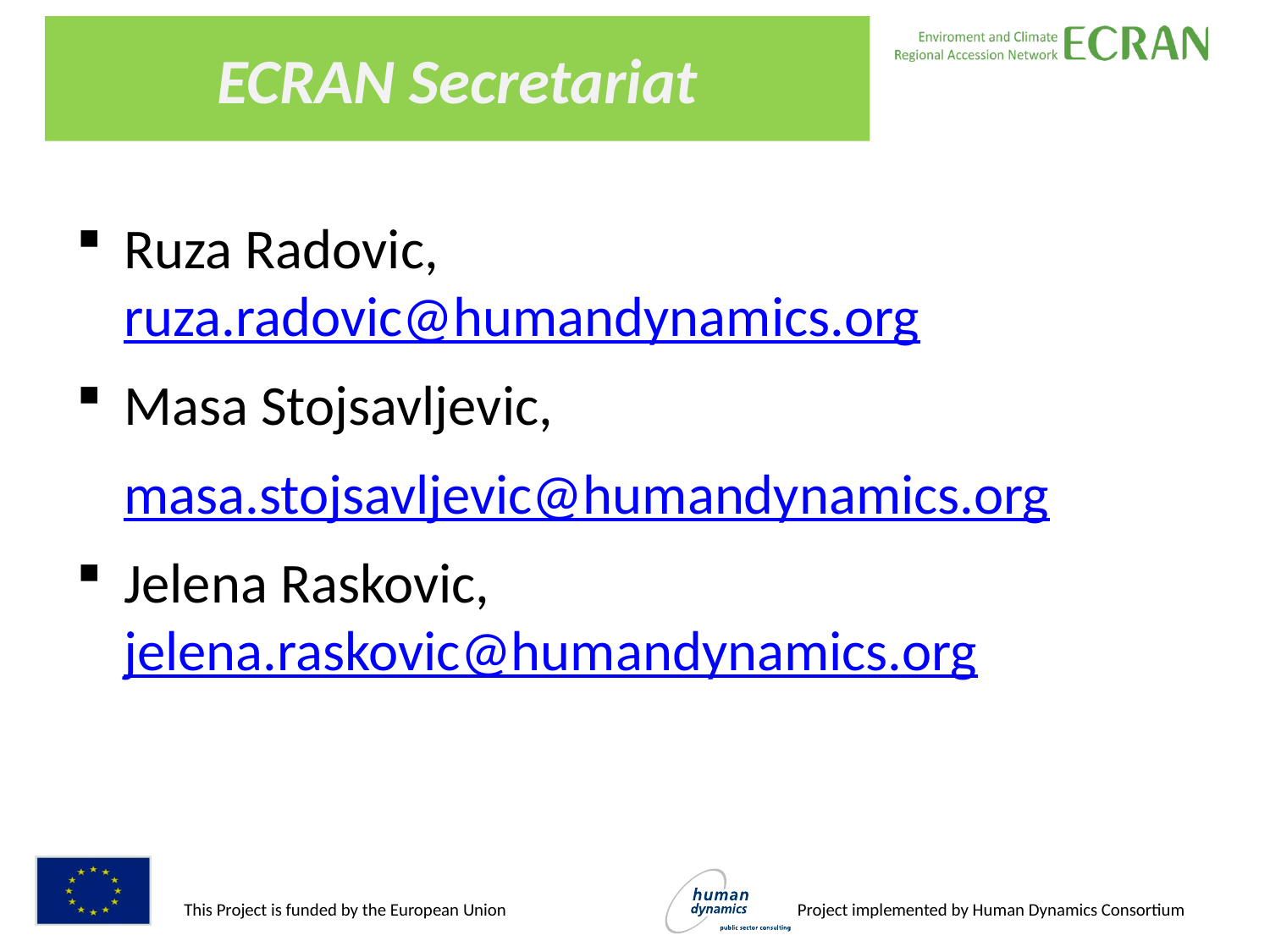

# ECRAN Secretariat
Ruza Radovic, ruza.radovic@humandynamics.org
Masa Stojsavljevic,
	masa.stojsavljevic@humandynamics.org
Jelena Raskovic, jelena.raskovic@humandynamics.org